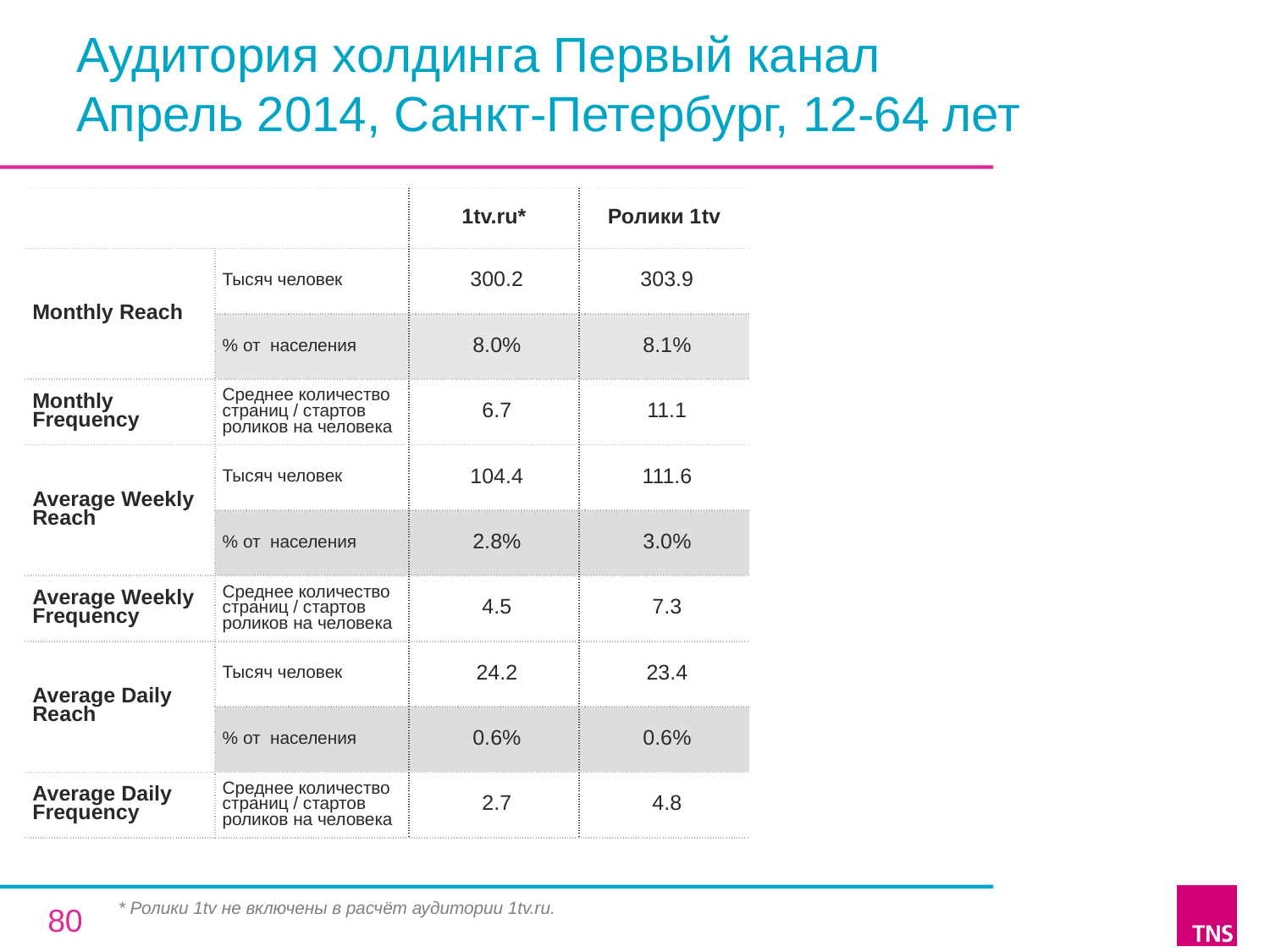

# Аудитория холдинга Первый канал Апрель 2014, Санкт-Петербург, 12-64 лет
|  |  | 1tv.ru\* | Ролики 1tv |
| --- | --- | --- | --- |
| Monthly Reach | Тысяч человек | 300.2 | 303.9 |
|  | % от населения | 8.0% | 8.1% |
| Monthly Frequency | Среднее количество страниц / стартов роликов на человека | 6.7 | 11.1 |
| Average Weekly Reach | Тысяч человек | 104.4 | 111.6 |
|  | % от населения | 2.8% | 3.0% |
| Average Weekly Frequency | Среднее количество страниц / стартов роликов на человека | 4.5 | 7.3 |
| Average Daily Reach | Тысяч человек | 24.2 | 23.4 |
|  | % от населения | 0.6% | 0.6% |
| Average Daily Frequency | Среднее количество страниц / стартов роликов на человека | 2.7 | 4.8 |
* Ролики 1tv не включены в расчёт аудитории 1tv.ru.
80